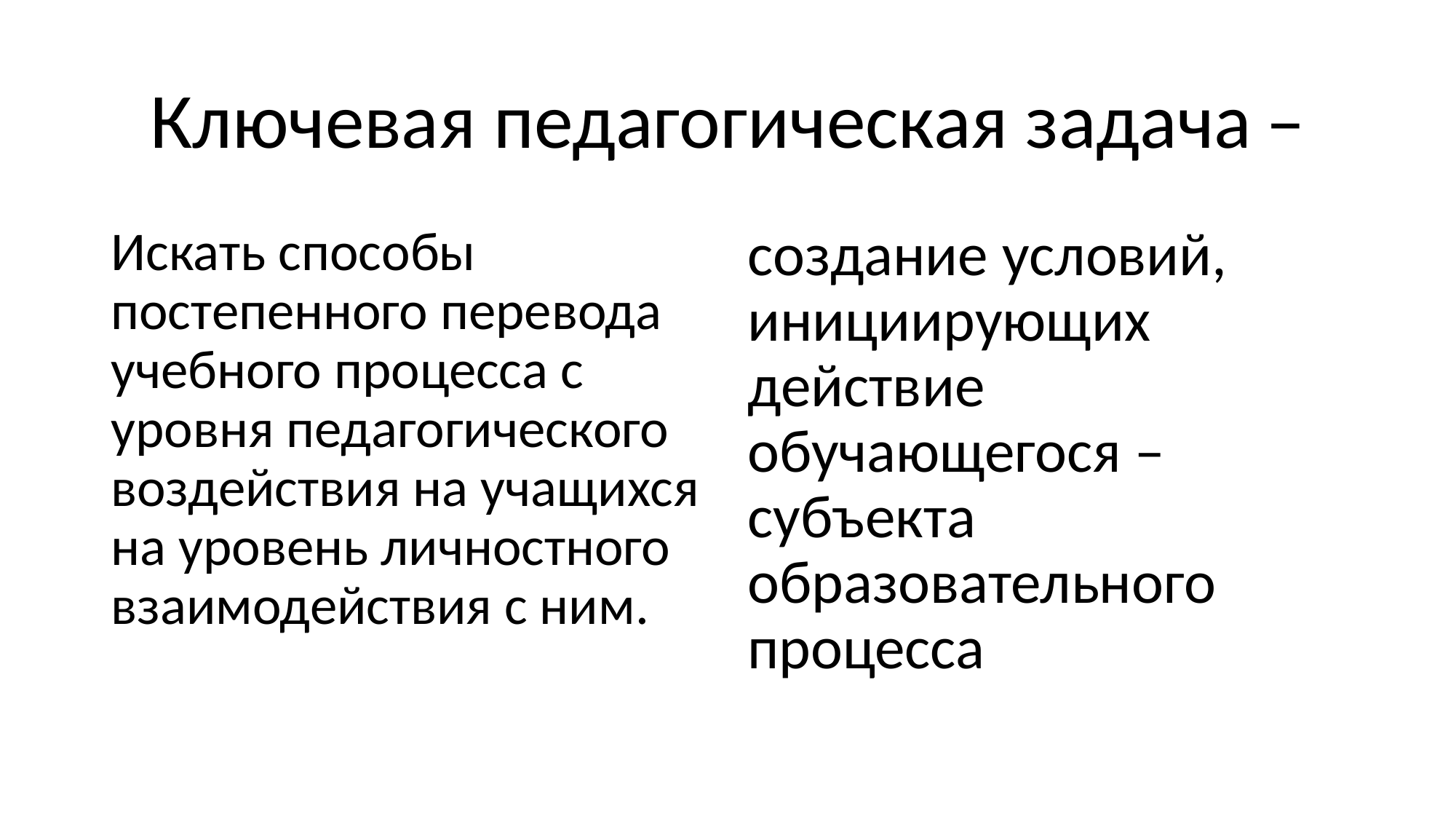

# Ключевая педагогическая задача  ̶
Искать способы постепенного перевода учебного процесса с уровня педагогического воздействия на учащихся на уровень личностного взаимодействия с ним.

создание условий, инициирующих действие обучающегося – субъекта образовательного процесса